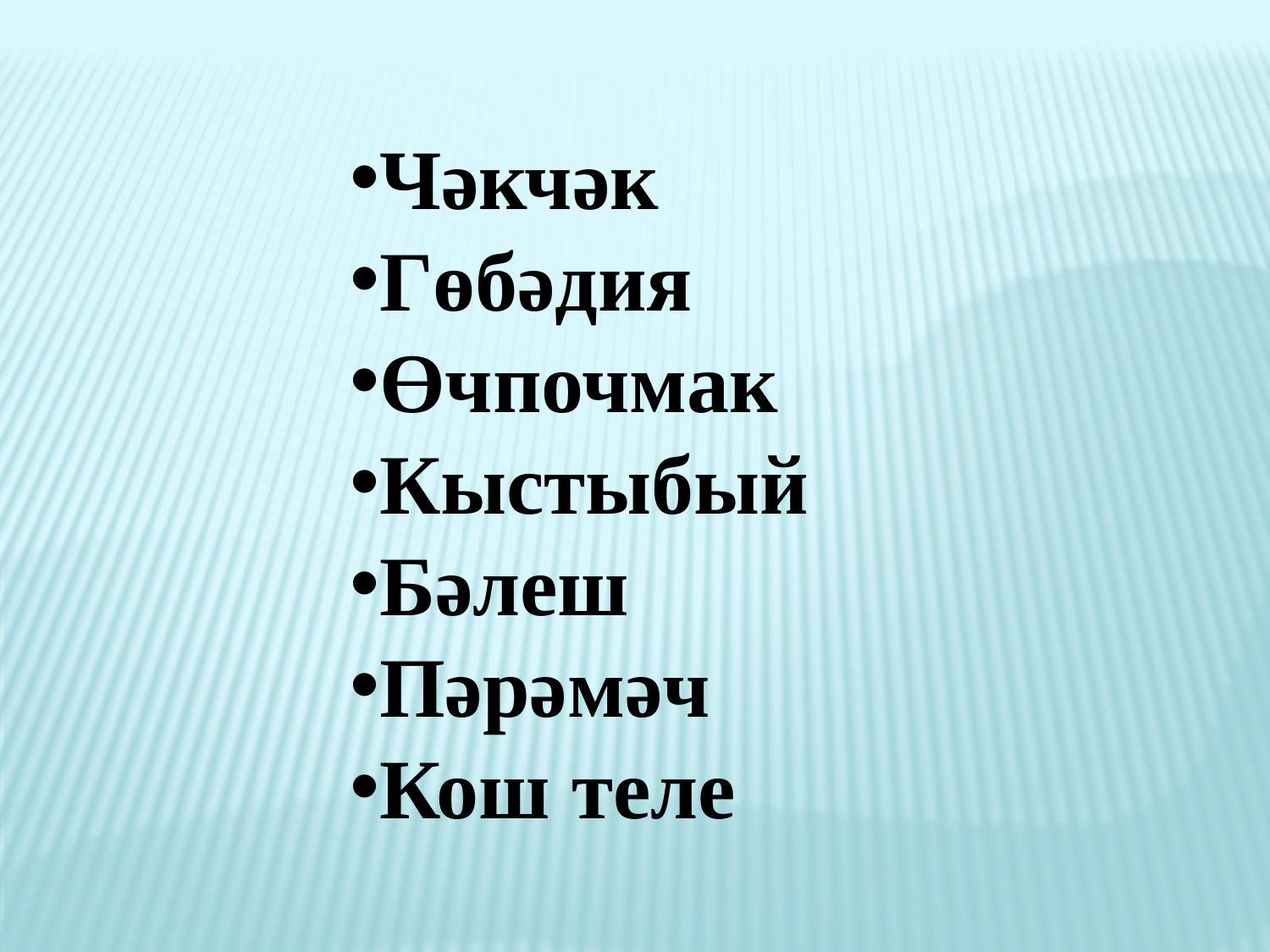

Чәкчәк
Гөбәдия
Өчпочмак
Кыстыбый
Бәлеш
Пәрәмәч
Кош теле